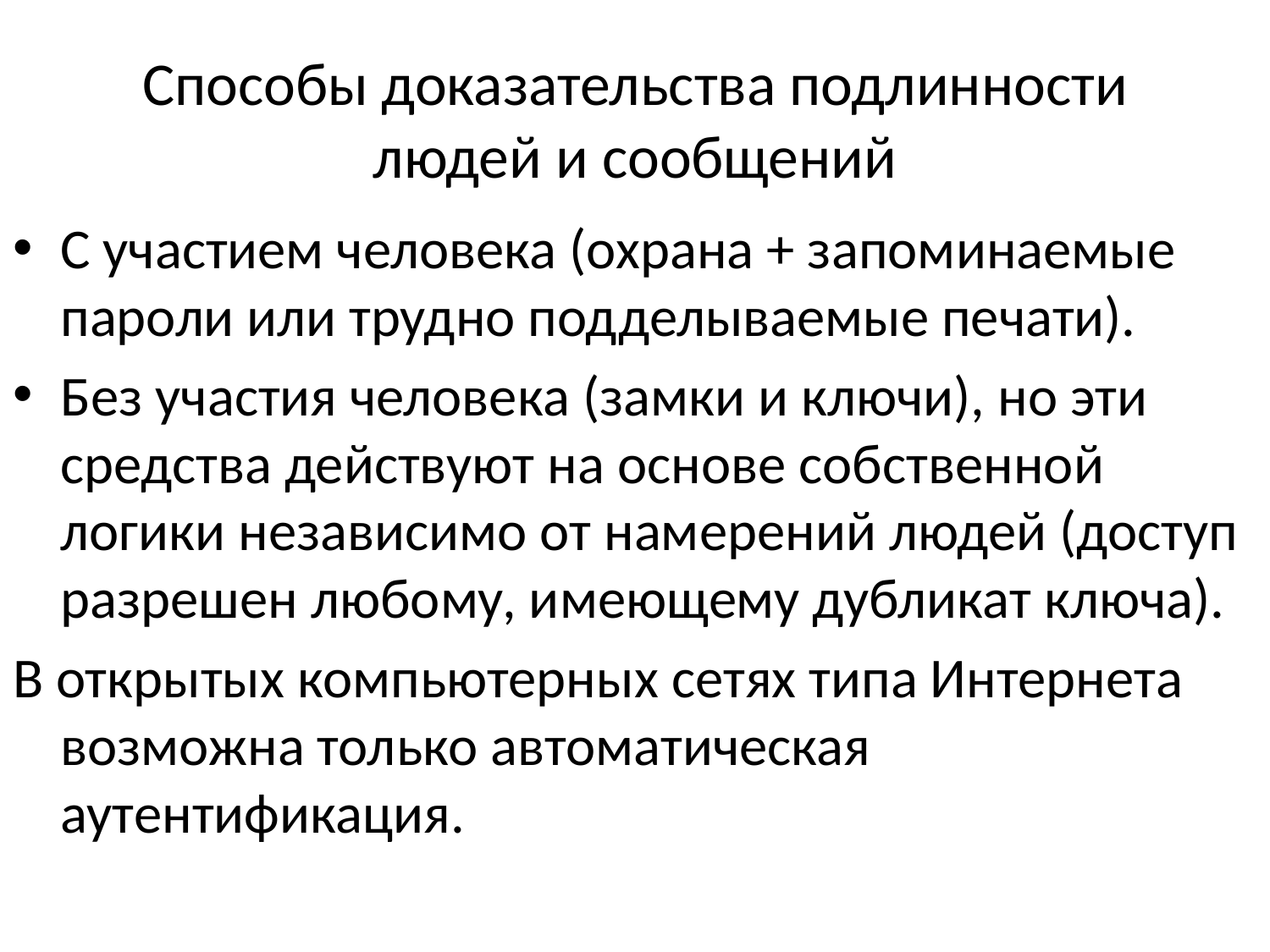

# Способы доказательства подлинности людей и сообщений
С участием человека (охрана + запоминаемые пароли или трудно подделываемые печати).
Без участия человека (замки и ключи), но эти средства действуют на основе собственной логики независимо от намерений людей (доступ разрешен любому, имеющему дубликат ключа).
В открытых компьютерных сетях типа Интернета возможна только автоматическая аутентификация.